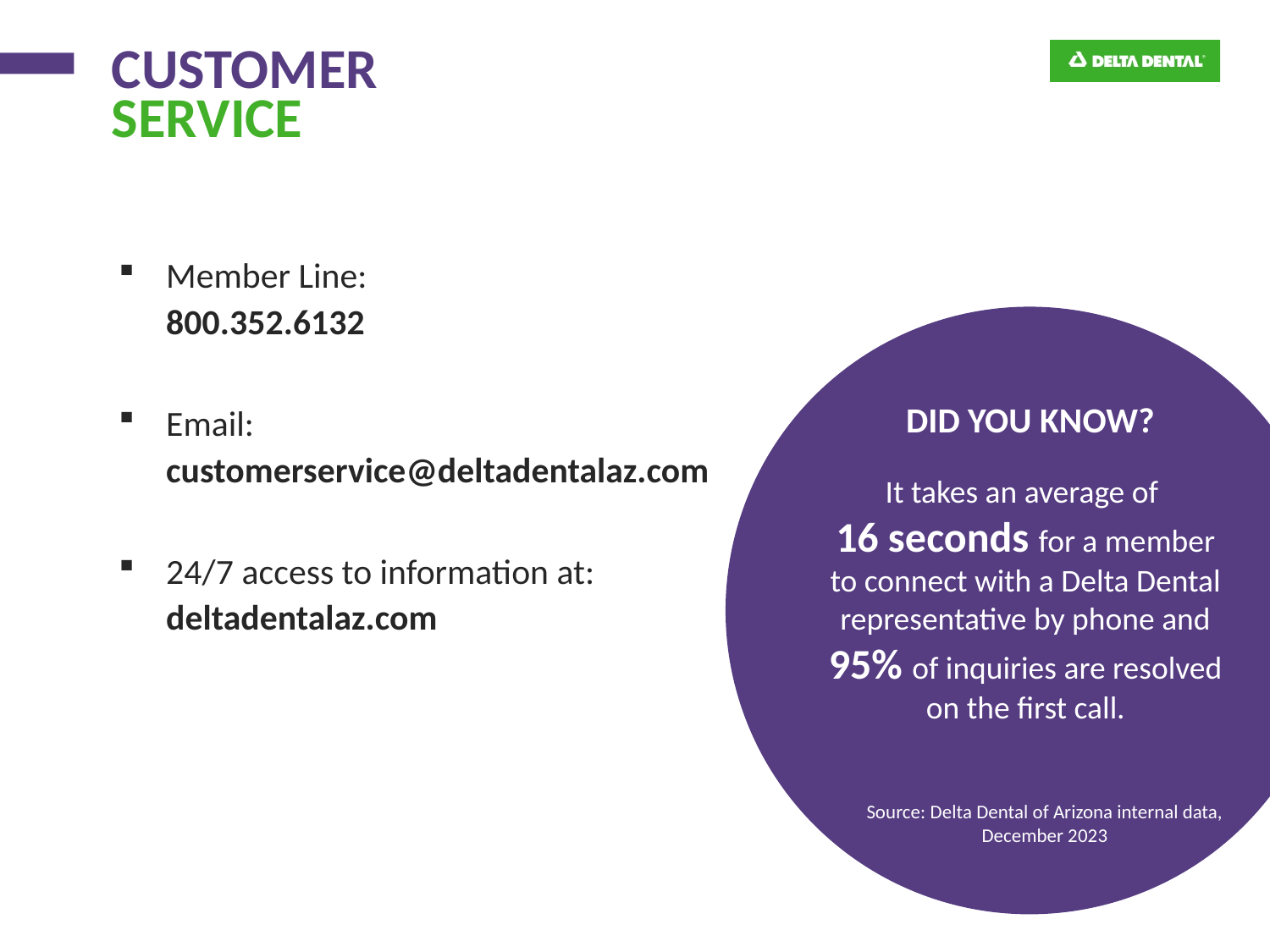

CUSTOMER
SERVICE
Member Line:
800.352.6132
Email:
customerservice@deltadentalaz.com
24/7 access to information at:
deltadentalaz.com

DID YOU KNOW?
It takes an average of
16 seconds for a member to connect with a Delta Dental representative by phone and 95% of inquiries are resolved on the first call.
Source: Delta Dental of Arizona internal data, December 2023